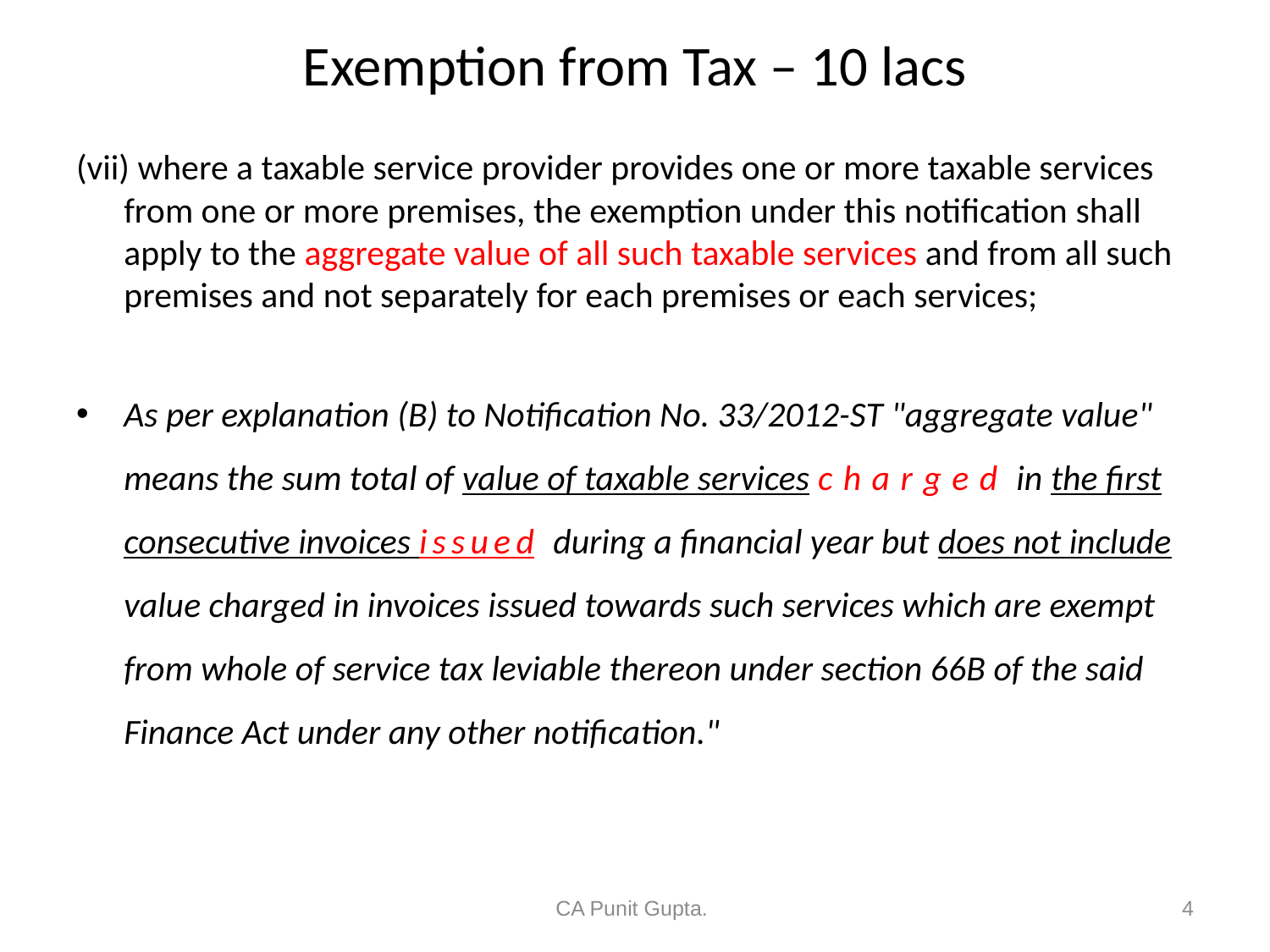

# Exemption from Tax – 10 lacs

(vii) where a taxable service provider provides one or more taxable services from one or more premises, the exemption under this notification shall apply to the aggregate value of all such taxable services and from all such premises and not separately for each premises or each services;

As per explanation (B) to Notification No. 33/2012-ST "aggregate value" means the sum total of value of taxable services charged in the first consecutive invoices issued during a financial year but does not include value charged in invoices issued towards such services which are exempt from whole of service tax leviable thereon under section 66B of the said Finance Act under any other notification."
CA Punit Gupta.
4